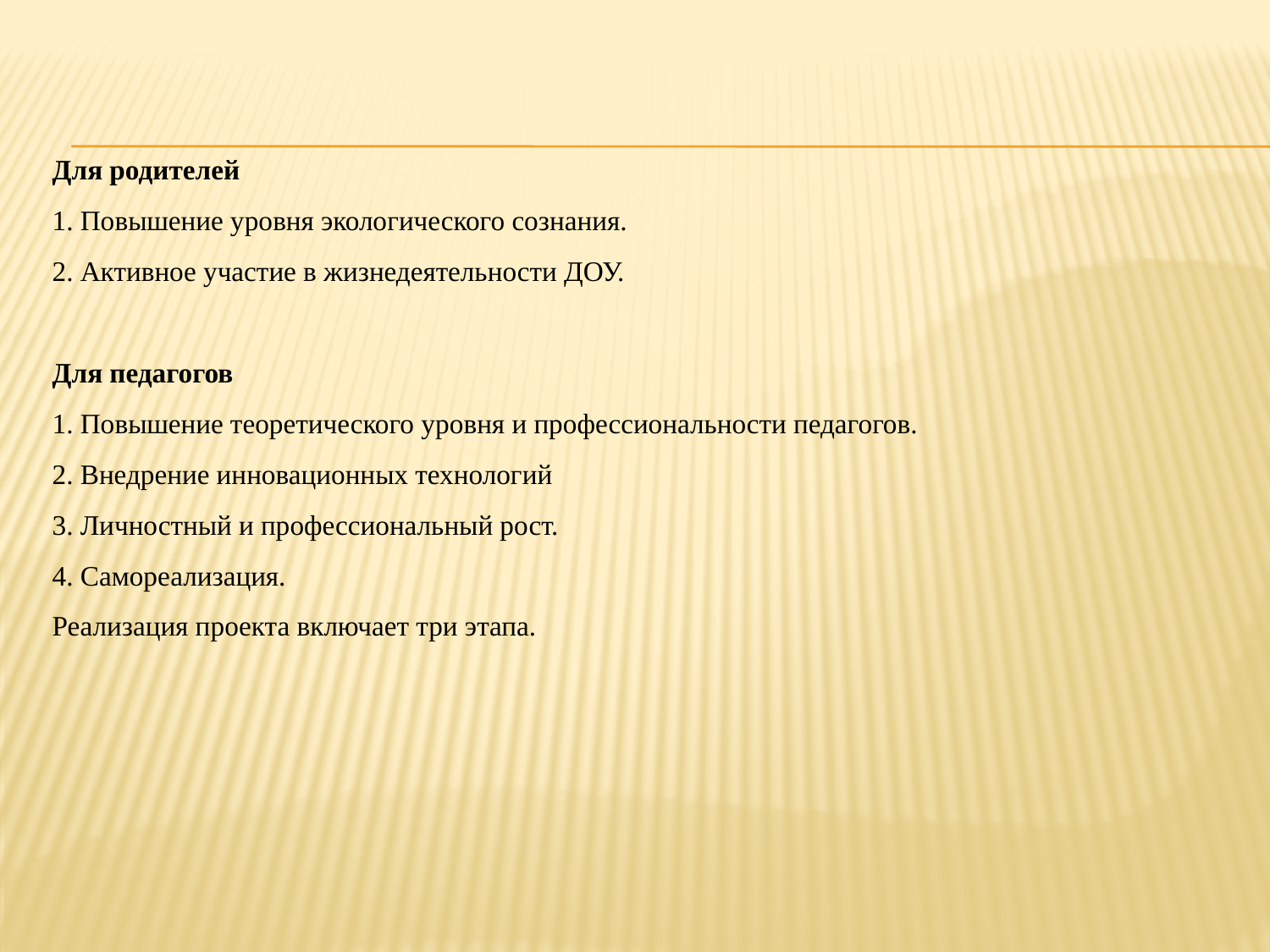

Для родителей
1. Повышение уровня экологического сознания.
2. Активное участие в жизнедеятельности ДОУ.

Для педагогов
1. Повышение теоретического уровня и профессиональности педагогов.
2. Внедрение инновационных технологий
3. Личностный и профессиональный рост.
4. Самореализация.
Реализация проекта включает три этапа.